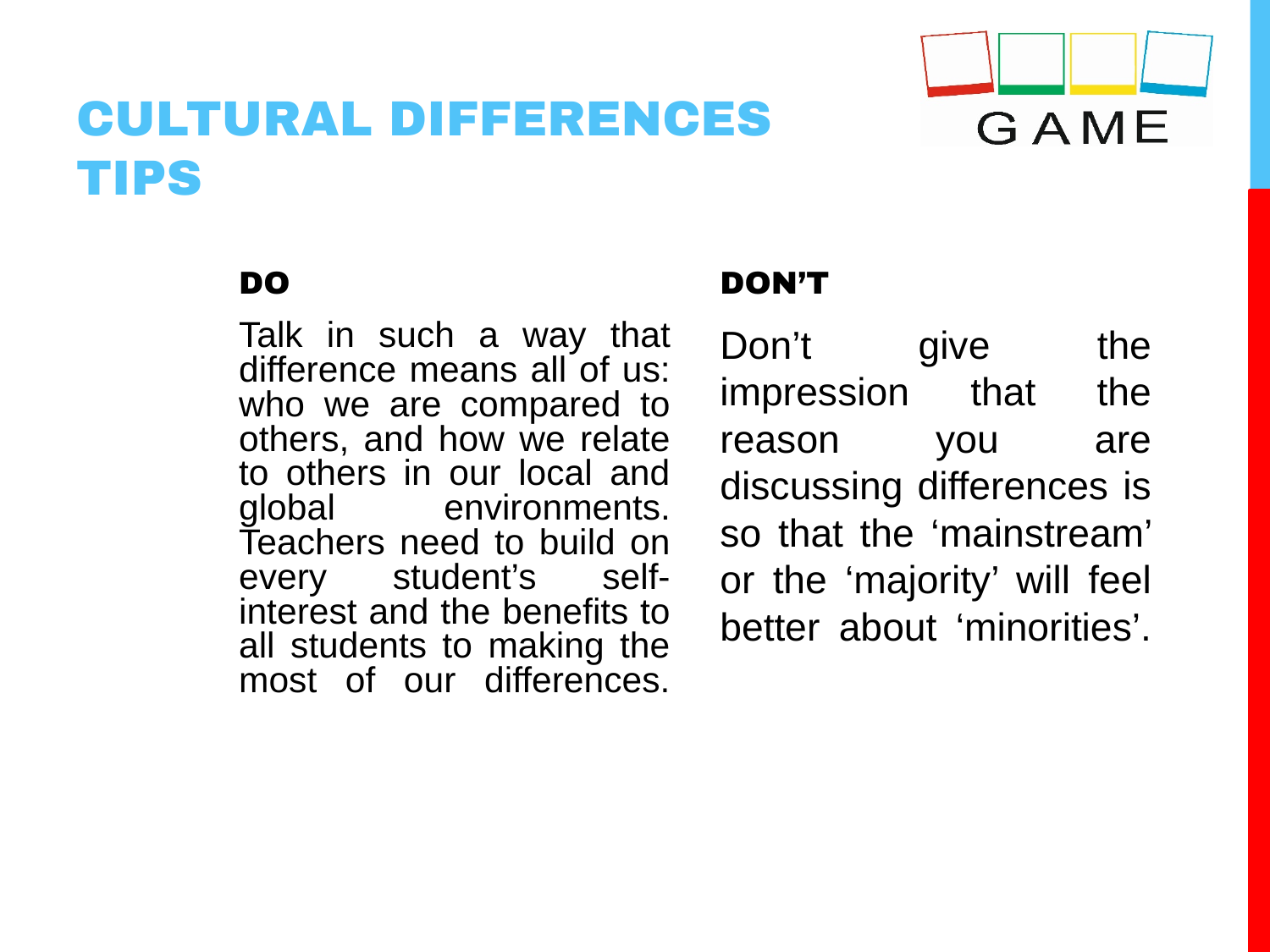

# CULTURAL DIFFERENCES TIPS
DO
DON’T
Talk in such a way that difference means all of us: who we are compared to others, and how we relate to others in our local and global environments. Teachers need to build on every student’s self-interest and the benefits to all students to making the most of our differences.

Don’t give the impression that the reason you are discussing differences is so that the ‘mainstream’ or the ‘majority’ will feel better about ‘minorities’.